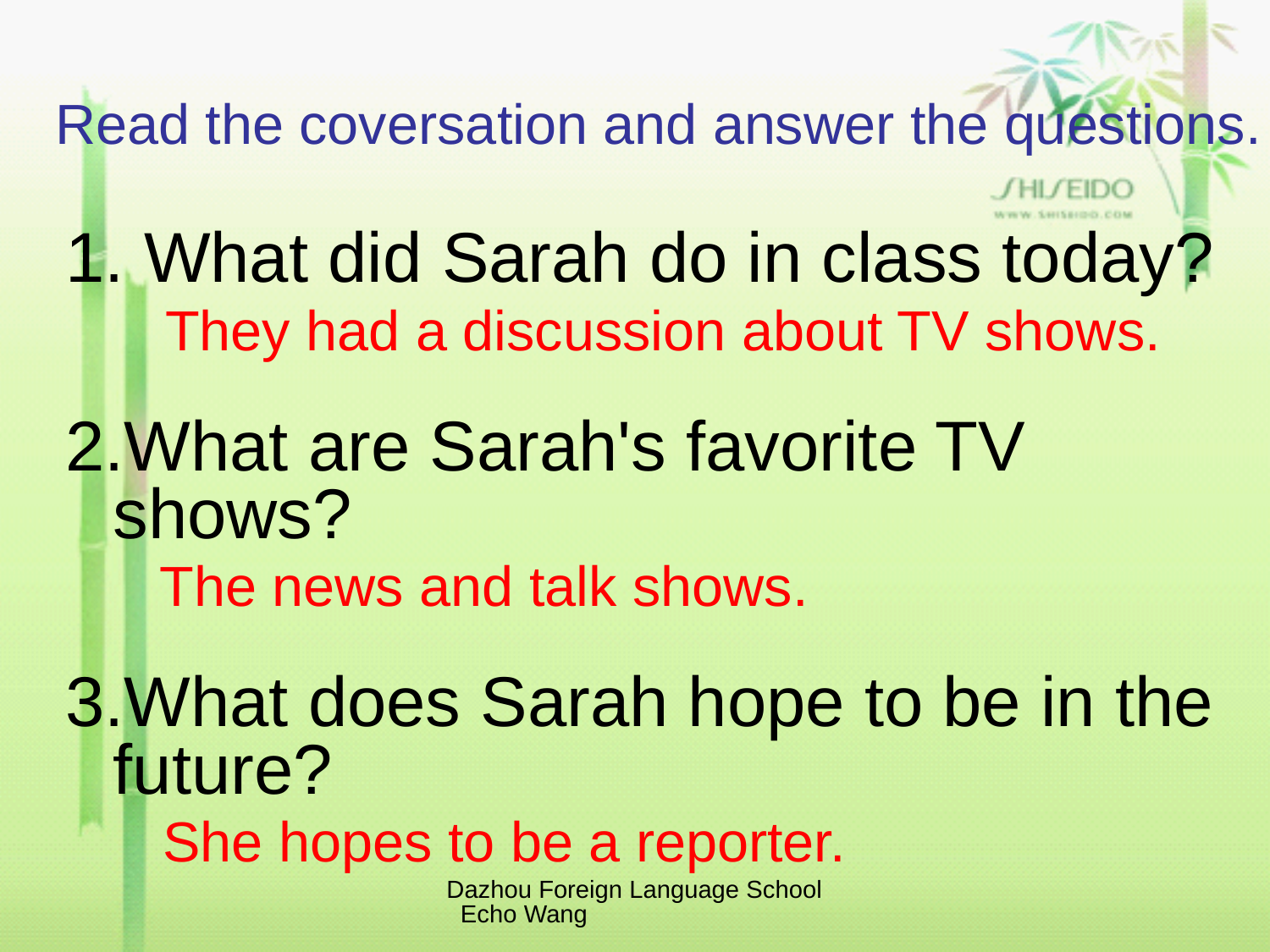

Read the coversation and answer the questions.
1. What did Sarah do in class today?
         They had a discussion about TV shows.

2.What are Sarah's favorite TV shows?
      The news and talk shows.

3.What does Sarah hope to be in the future?
          She hopes to be a reporter.

Dazhou Foreign Language School  Echo Wang